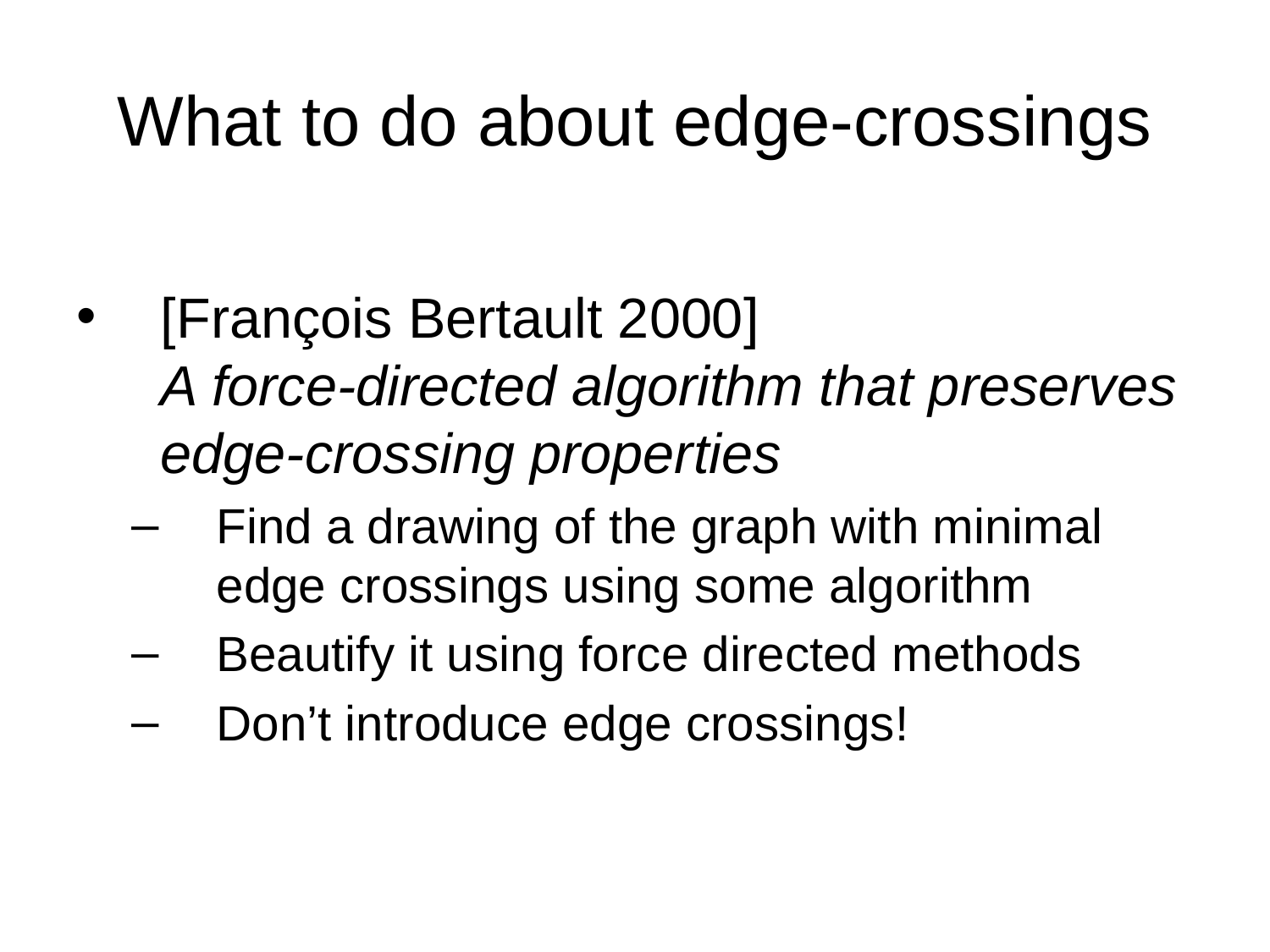

# What to do about edge-crossings
[François Bertault 2000]
A force-directed algorithm that preserves edge-crossing properties
Find a drawing of the graph with minimal edge crossings using some algorithm
Beautify it using force directed methods
Don’t introduce edge crossings!